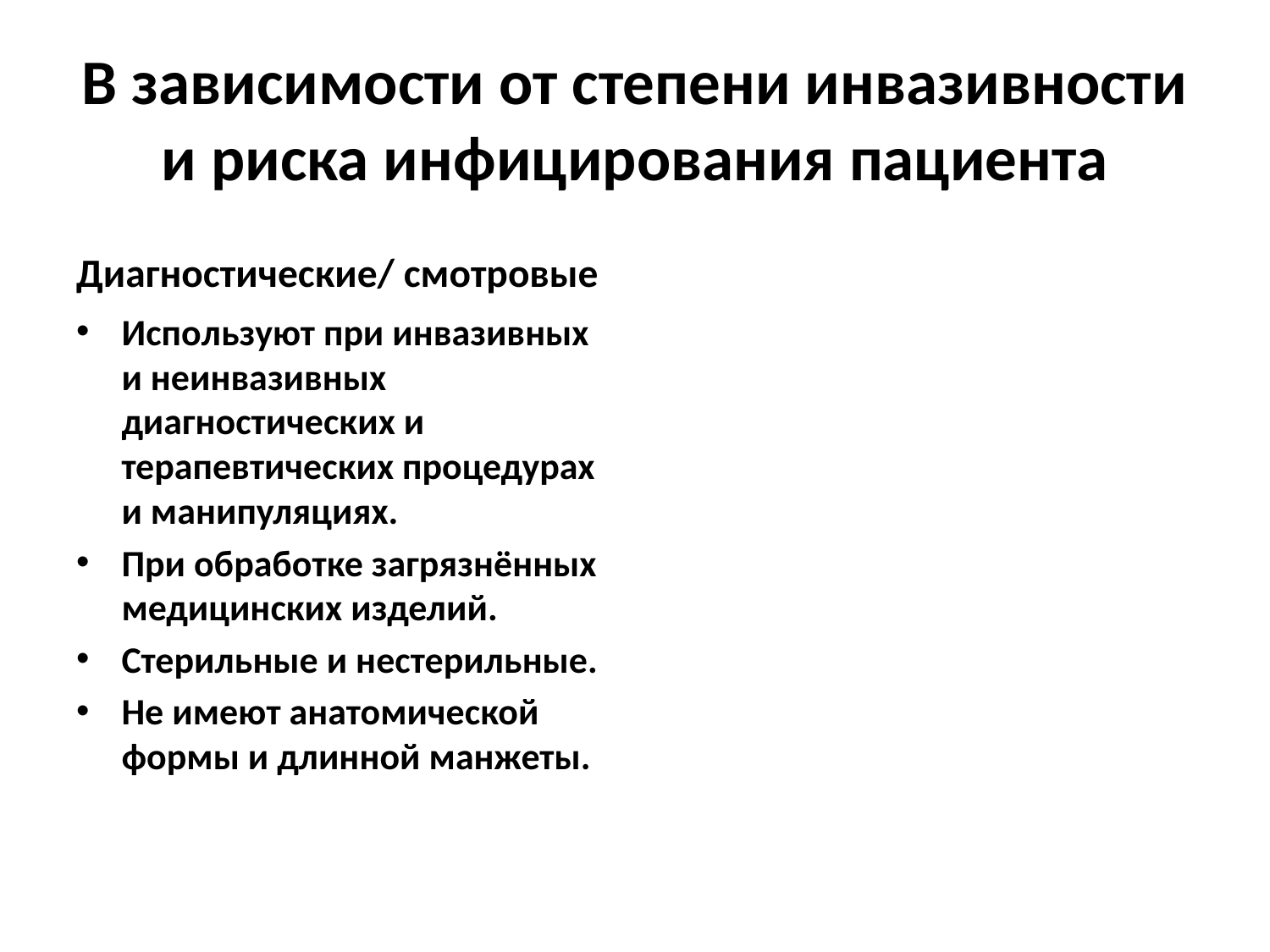

# В зависимости от степени инвазивности и риска инфицирования пациента
Диагностические/ смотровые

Используют при инвазивных и неинвазивных диагностических и терапевтических процедурах  и манипуляциях.
При обработке загрязнённых медицинских изделий.
Стерильные и нестерильные.
Не имеют анатомической формы и длинной манжеты.